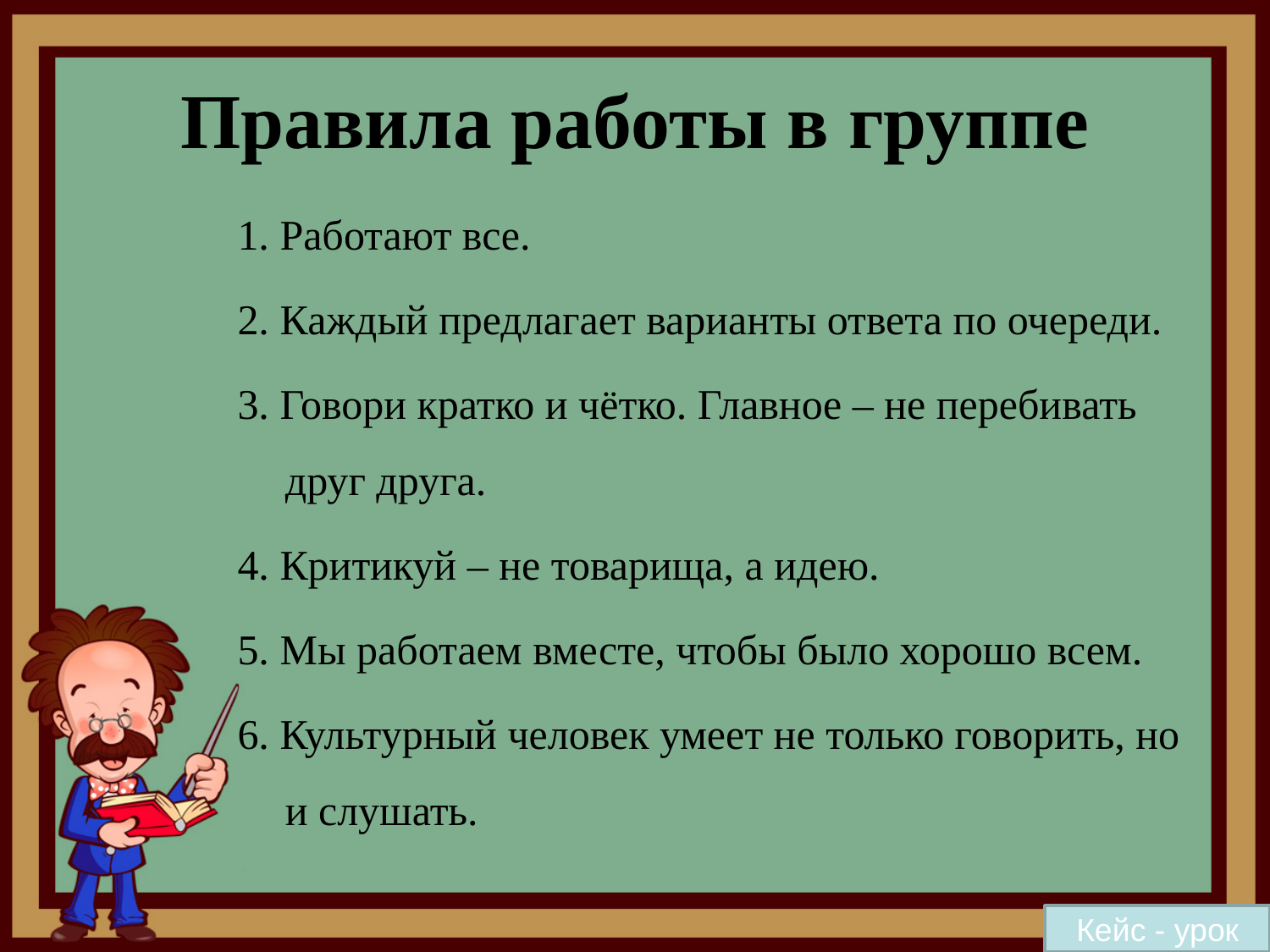

# Правила работы в группе
1. Работают все.
2. Каждый предлагает варианты ответа по очереди.
3. Говори кратко и чётко. Главное – не перебивать друг друга.
4. Критикуй – не товарища, а идею.
5. Мы работаем вместе, чтобы было хорошо всем.
6. Культурный человек умеет не только говорить, но и слушать.

Кейс - урок